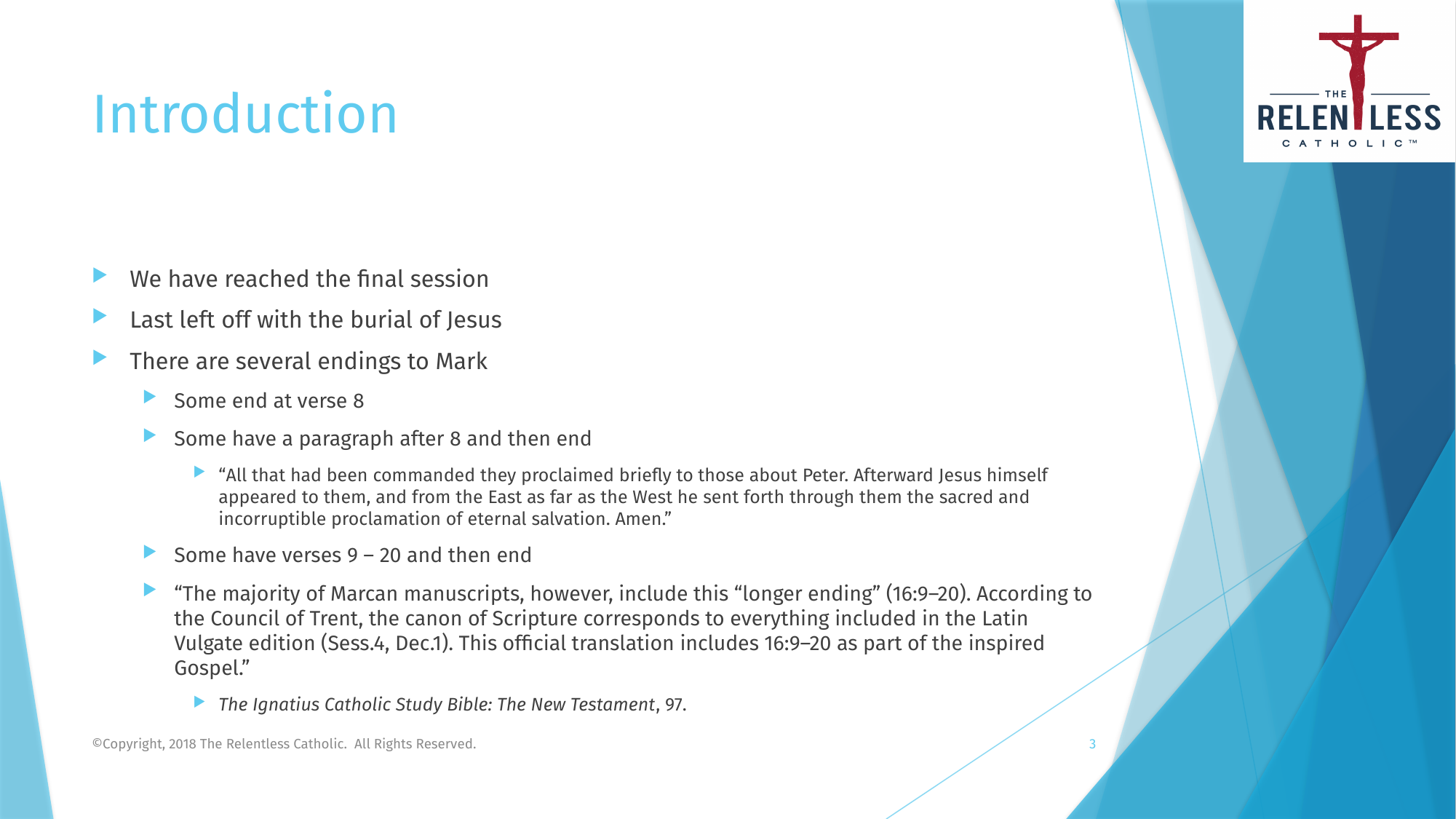

# Introduction
We have reached the final session
Last left off with the burial of Jesus
There are several endings to Mark
Some end at verse 8
Some have a paragraph after 8 and then end
“All that had been commanded they proclaimed briefly to those about Peter. Afterward Jesus himself appeared to them, and from the East as far as the West he sent forth through them the sacred and incorruptible proclamation of eternal salvation. Amen.”
Some have verses 9 – 20 and then end
“The majority of Marcan manuscripts, however, include this “longer ending” (16:9–20). According to the Council of Trent, the canon of Scripture corresponds to everything included in the Latin Vulgate edition (Sess.4, Dec.1). This official translation includes 16:9–20 as part of the inspired Gospel.”
The Ignatius Catholic Study Bible: The New Testament, 97.

©Copyright, 2018 The Relentless Catholic.  All Rights Reserved.
3